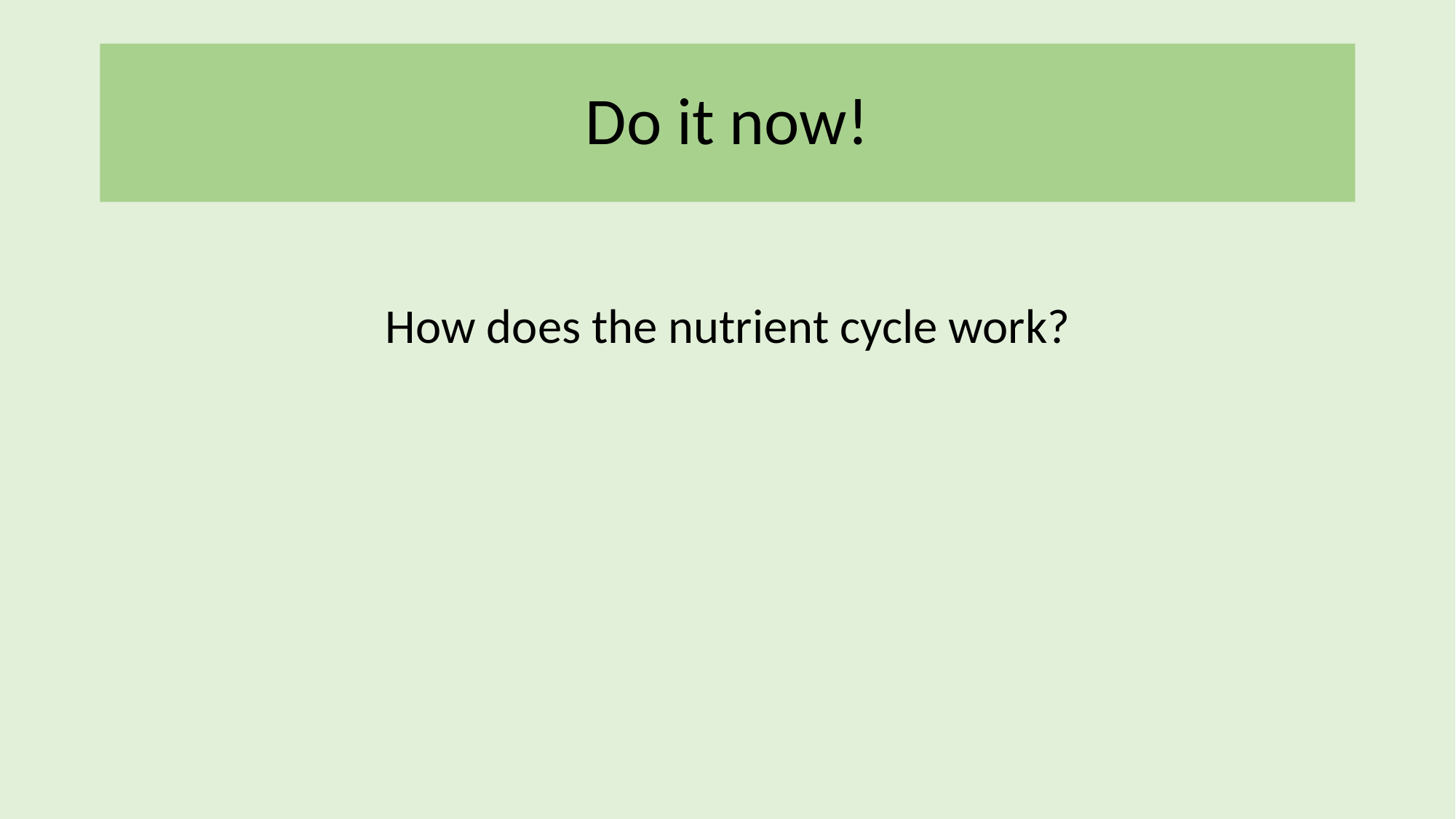

# Do it now!
How does the nutrient cycle work?